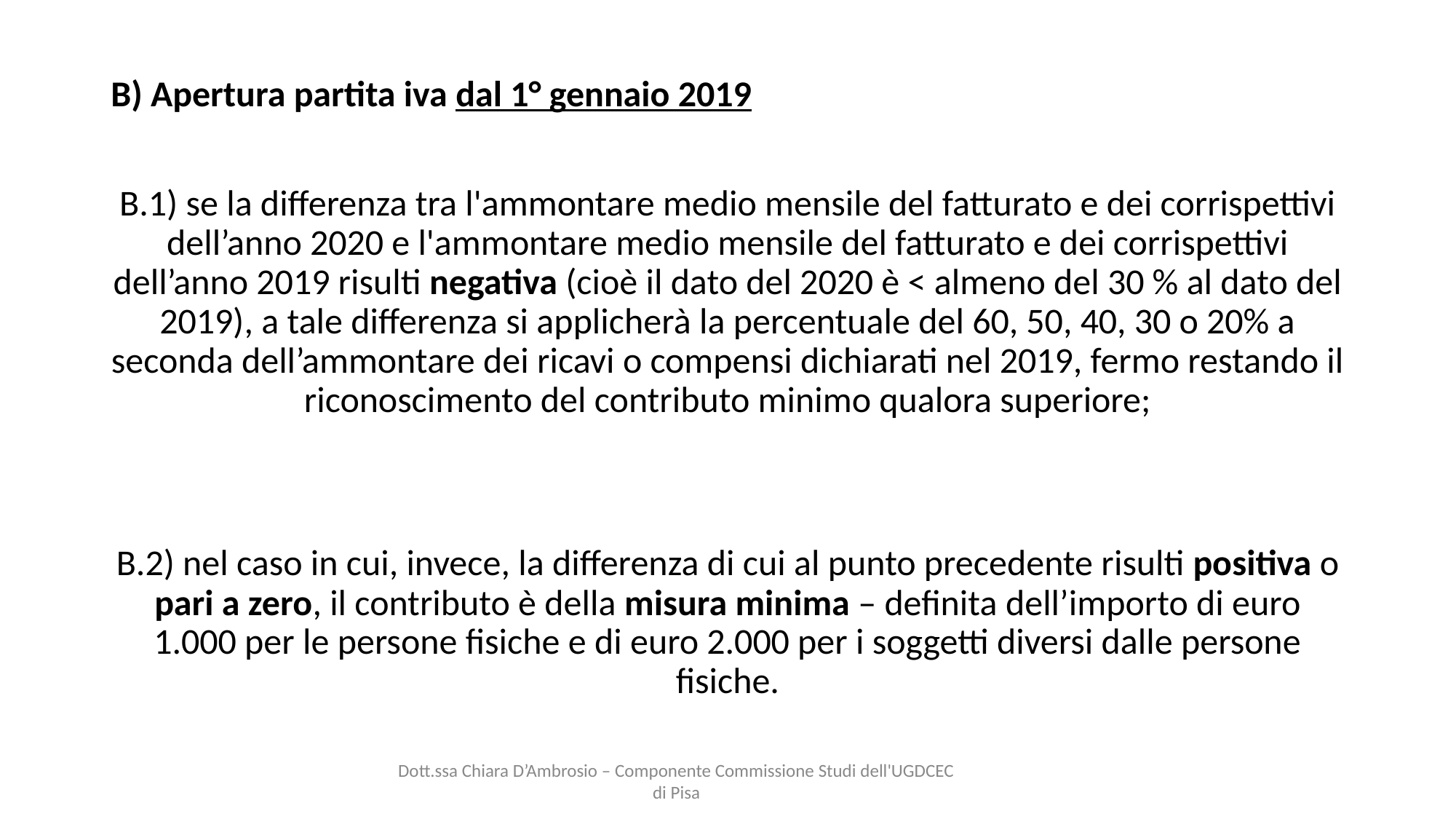

#
B) Apertura partita iva dal 1° gennaio 2019

B.1) se la differenza tra l'ammontare medio mensile del fatturato e dei corrispettivi dell’anno 2020 e l'ammontare medio mensile del fatturato e dei corrispettivi dell’anno 2019 risulti negativa (cioè il dato del 2020 è < almeno del 30 % al dato del 2019), a tale differenza si applicherà la percentuale del 60, 50, 40, 30 o 20% a seconda dell’ammontare dei ricavi o compensi dichiarati nel 2019, fermo restando il riconoscimento del contributo minimo qualora superiore;

B.2) nel caso in cui, invece, la differenza di cui al punto precedente risulti positiva o pari a zero, il contributo è della misura minima – definita dell’importo di euro 1.000 per le persone fisiche e di euro 2.000 per i soggetti diversi dalle persone fisiche.

Dott.ssa Chiara D’Ambrosio – Componente Commissione Studi dell'UGDCEC di Pisa